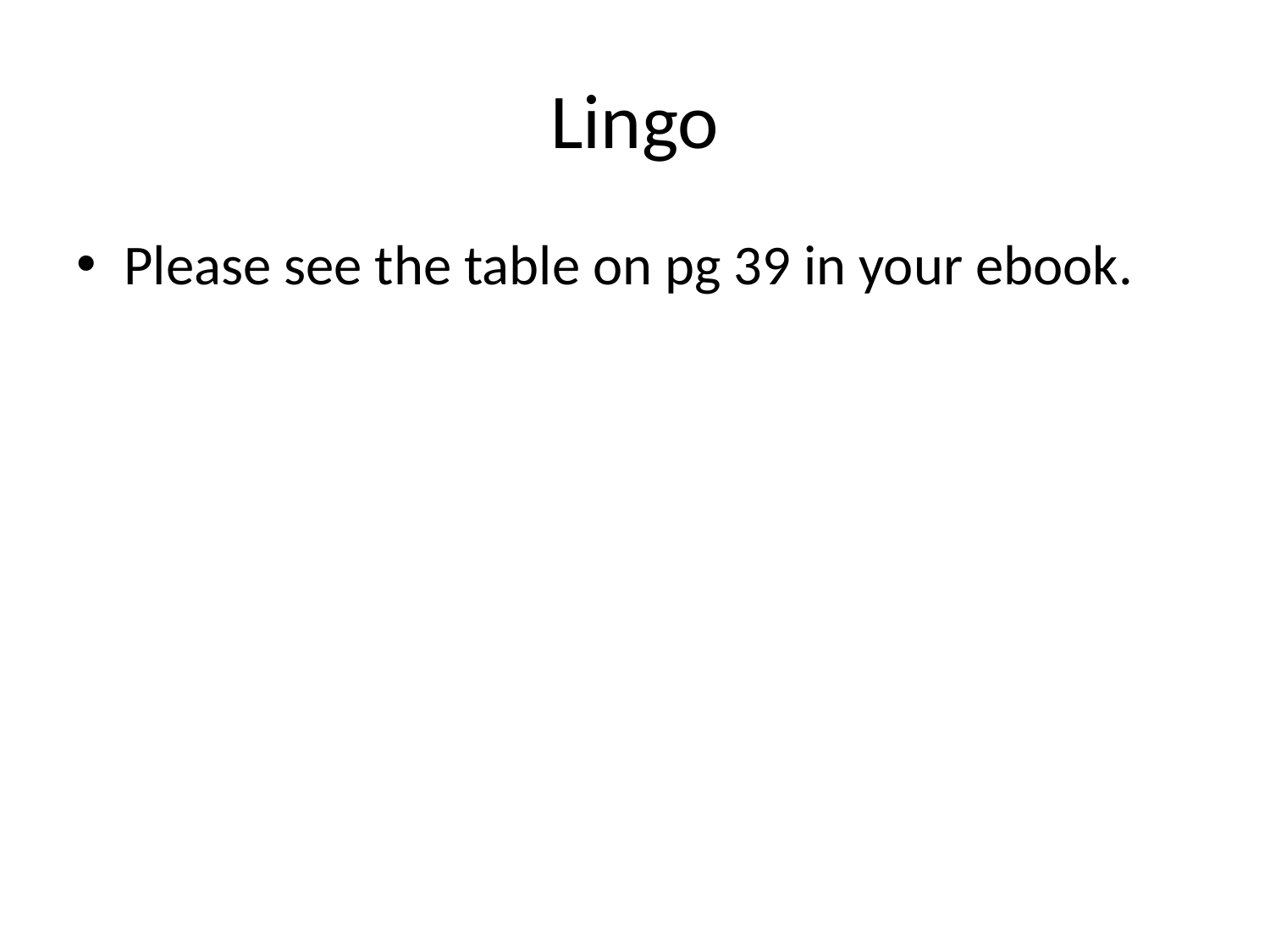

# Lingo
Please see the table on pg 39 in your ebook.